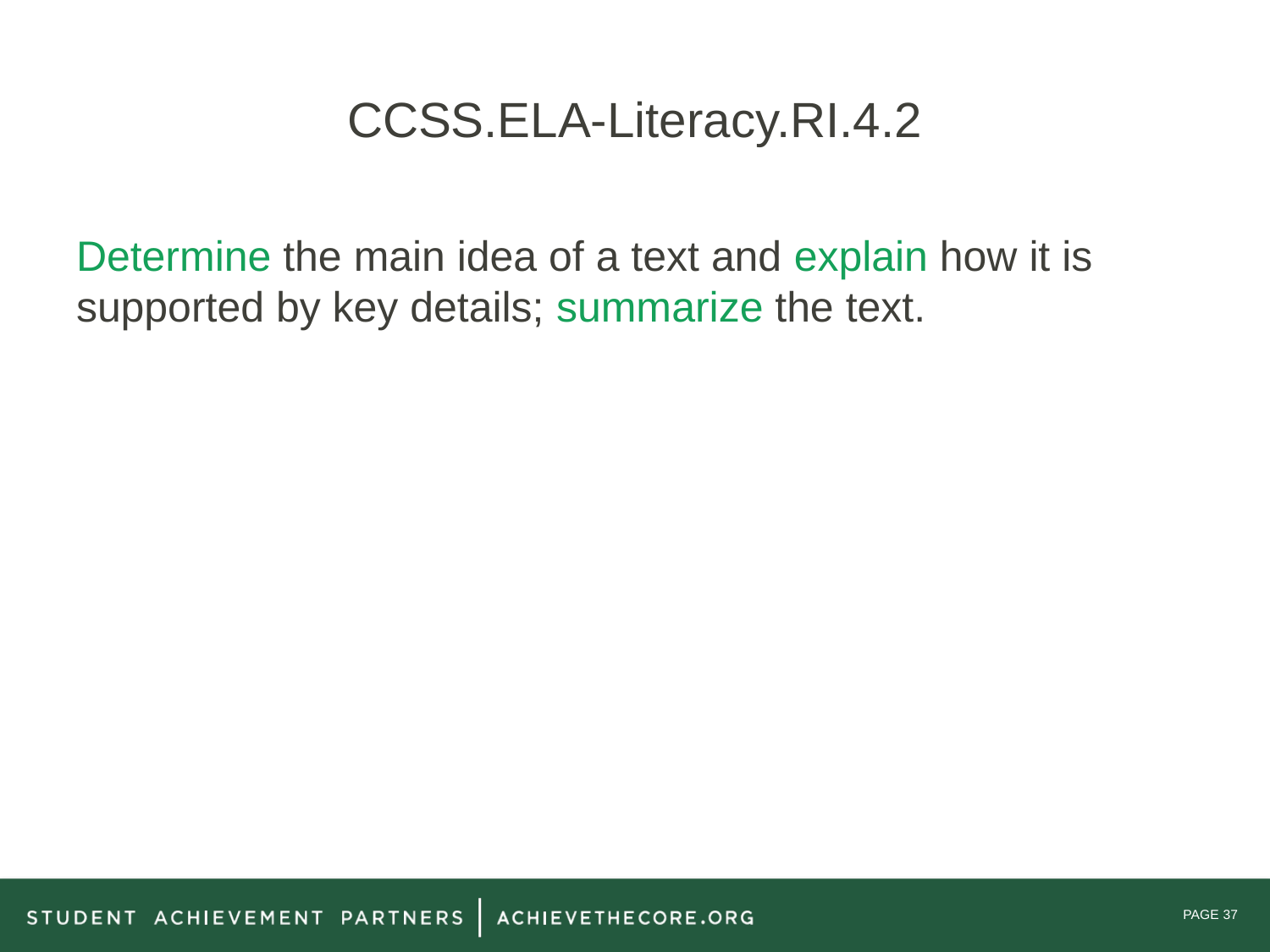

# CCSS.ELA-Literacy.RI.4.2
Determine the main idea of a text and explain how it is supported by key details; summarize the text.